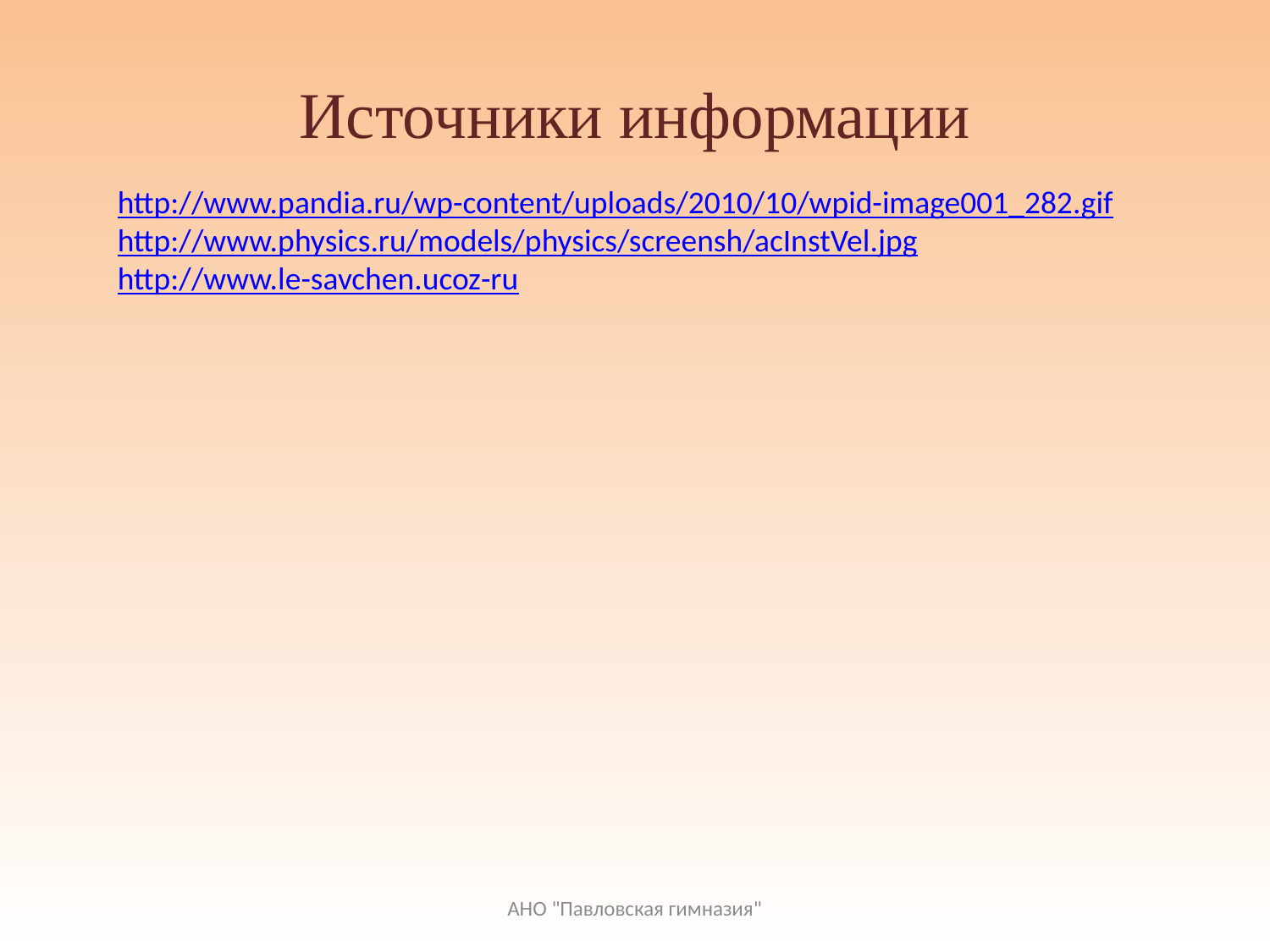

# Источники информации
http://www.pandia.ru/wp-content/uploads/2010/10/wpid-image001_282.gif
http://www.physics.ru/models/physics/screensh/acInstVel.jpg
http://www.le-savchen.ucoz-ru

АНО "Павловская гимназия"